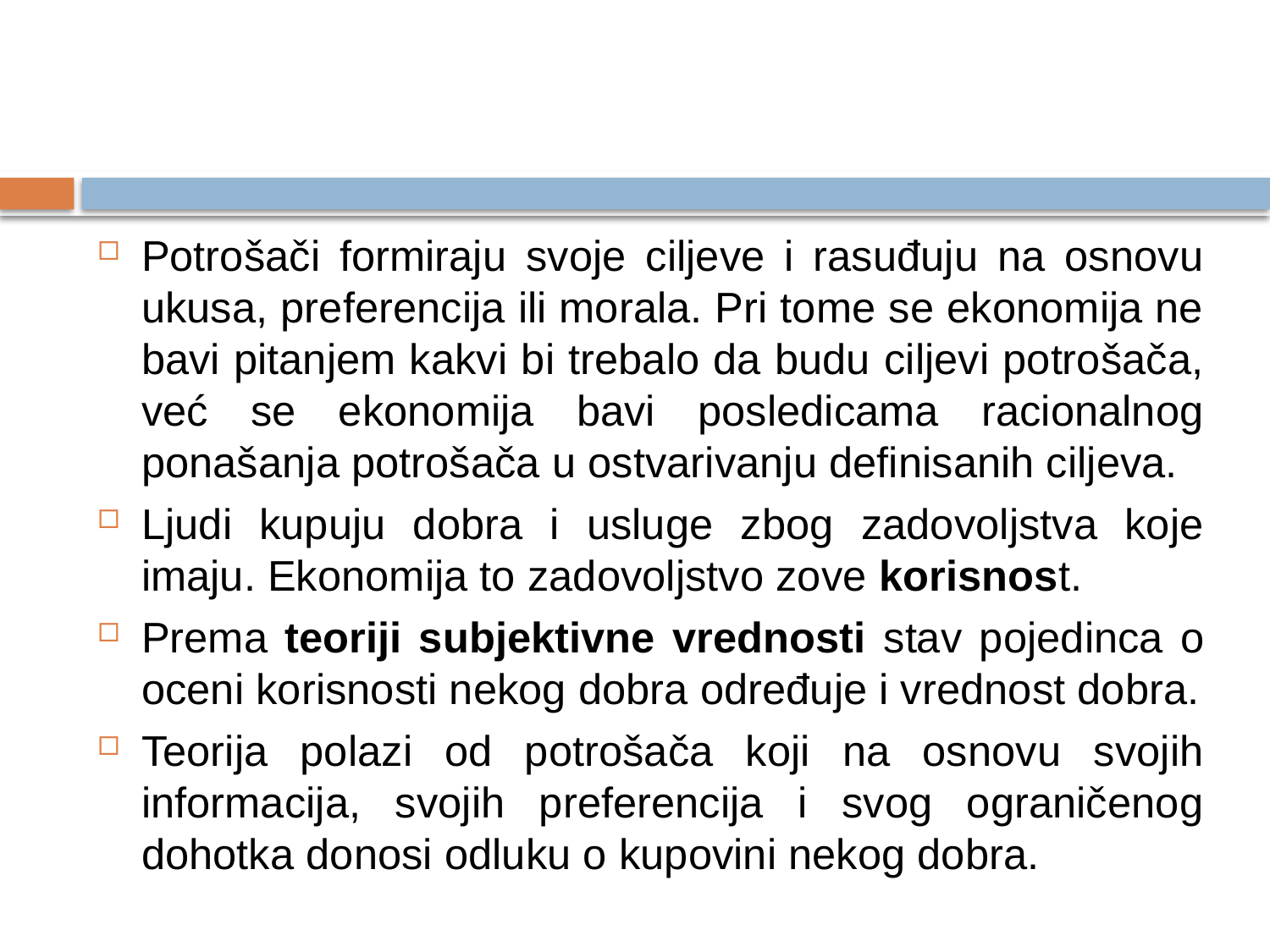

#
Potrošači formiraju svoje ciljeve i rasuđuju na osnovu ukusa, preferencija ili morala. Pri tome se ekonomija ne bavi pitanjem kakvi bi trebalo da budu ciljevi potrošača, već se ekonomija bavi posledicama racionalnog ponašanja potrošača u ostvarivanju definisanih ciljeva.
Ljudi kupuju dobra i usluge zbog zadovoljstva koje imaju. Ekonomija to zadovoljstvo zove korisnost.
Prema teoriji subjektivne vrednosti stav pojedinca o oceni korisnosti nekog dobra određuje i vrednost dobra.
Teorija polazi od potrošača koji na osnovu svojih informacija, svojih preferencija i svog ograničenog dohotka donosi odluku o kupovini nekog dobra.